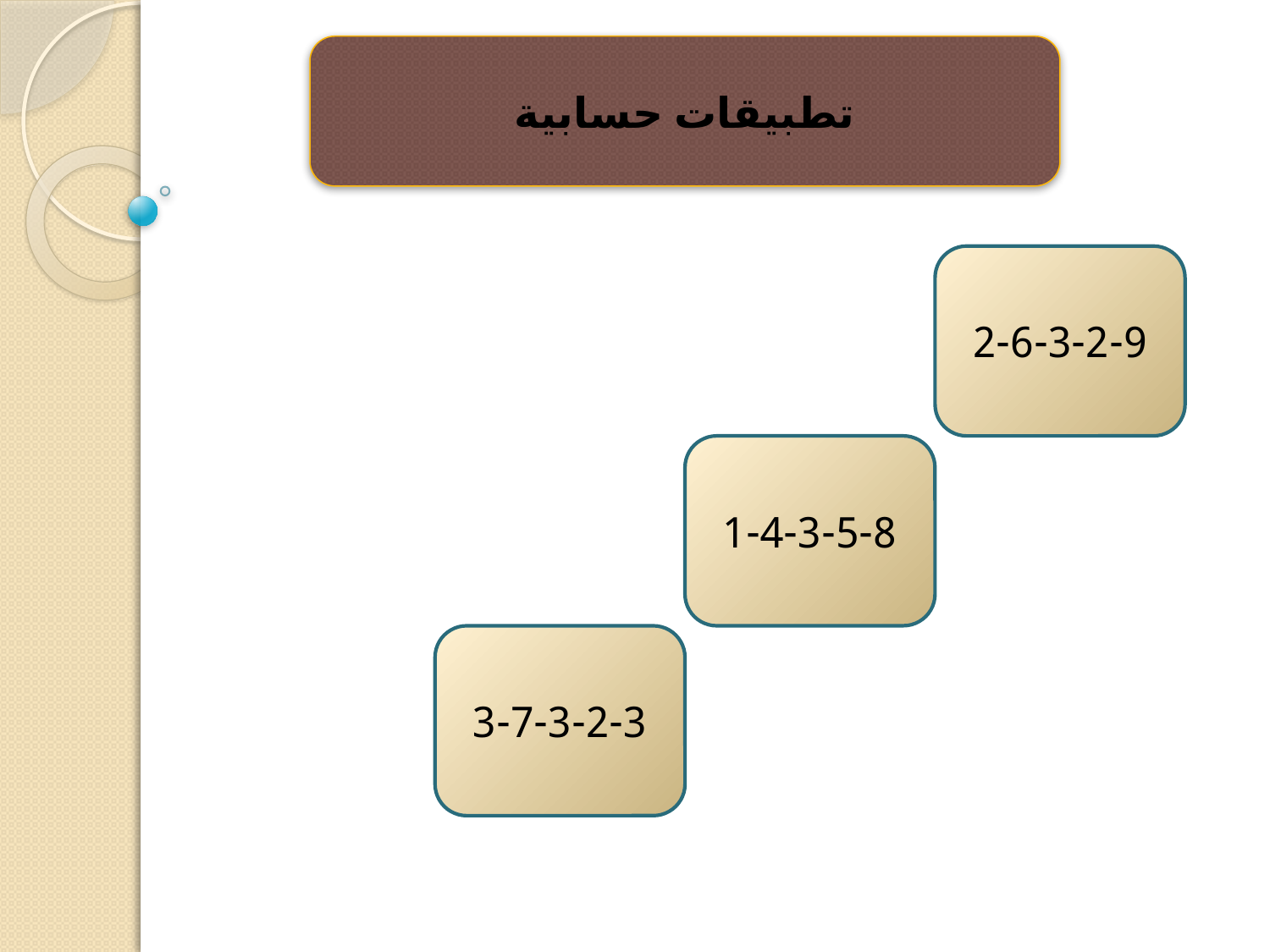

تطبيقات حسابية
2-6-3-2-9
1-4-3-5-8
3-7-3-2-3
4.4
4.2
3.6